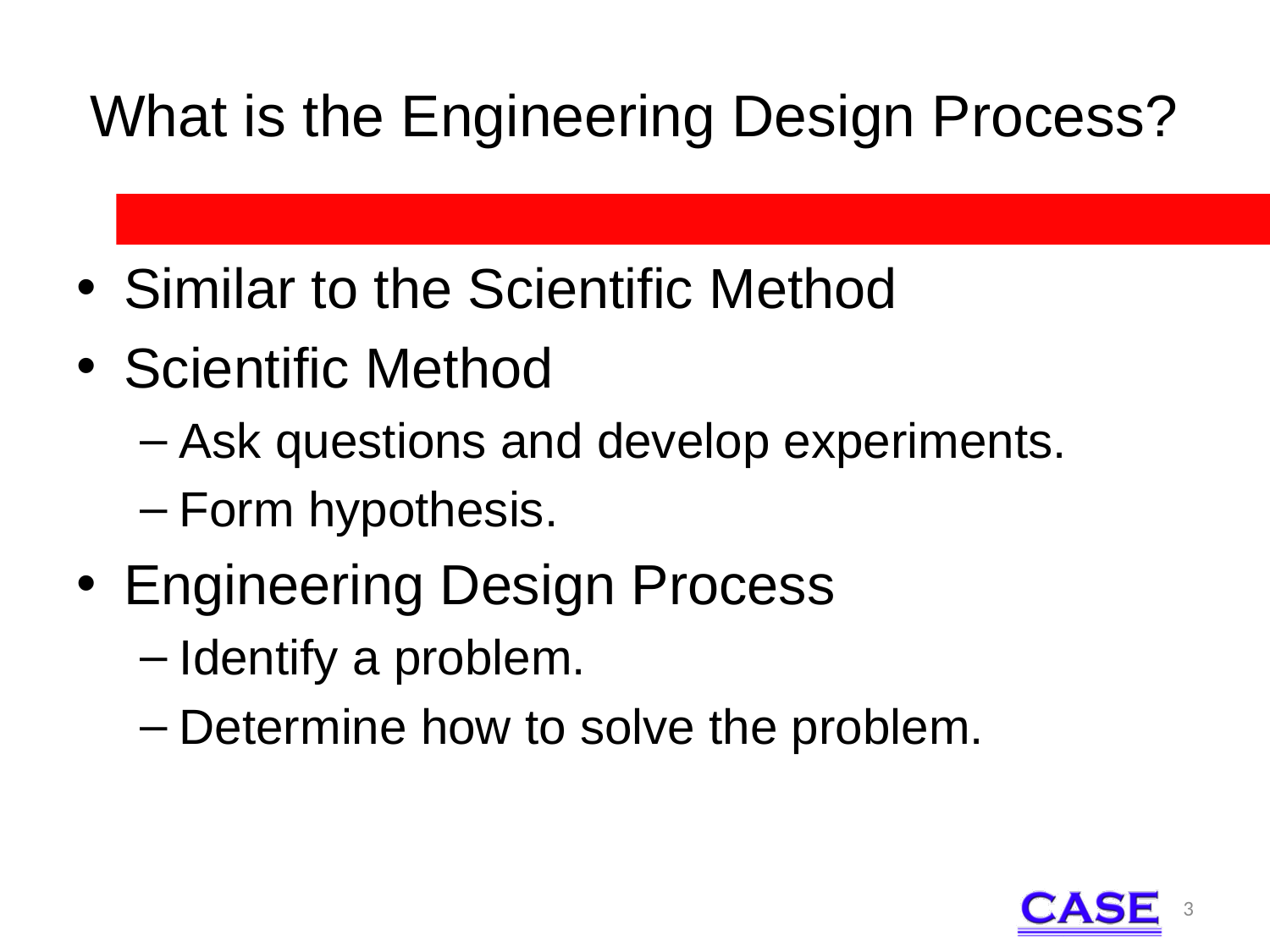

# What is the Engineering Design Process?
Similar to the Scientific Method
Scientific Method
Ask questions and develop experiments.
Form hypothesis.
Engineering Design Process
Identify a problem.
Determine how to solve the problem.

3